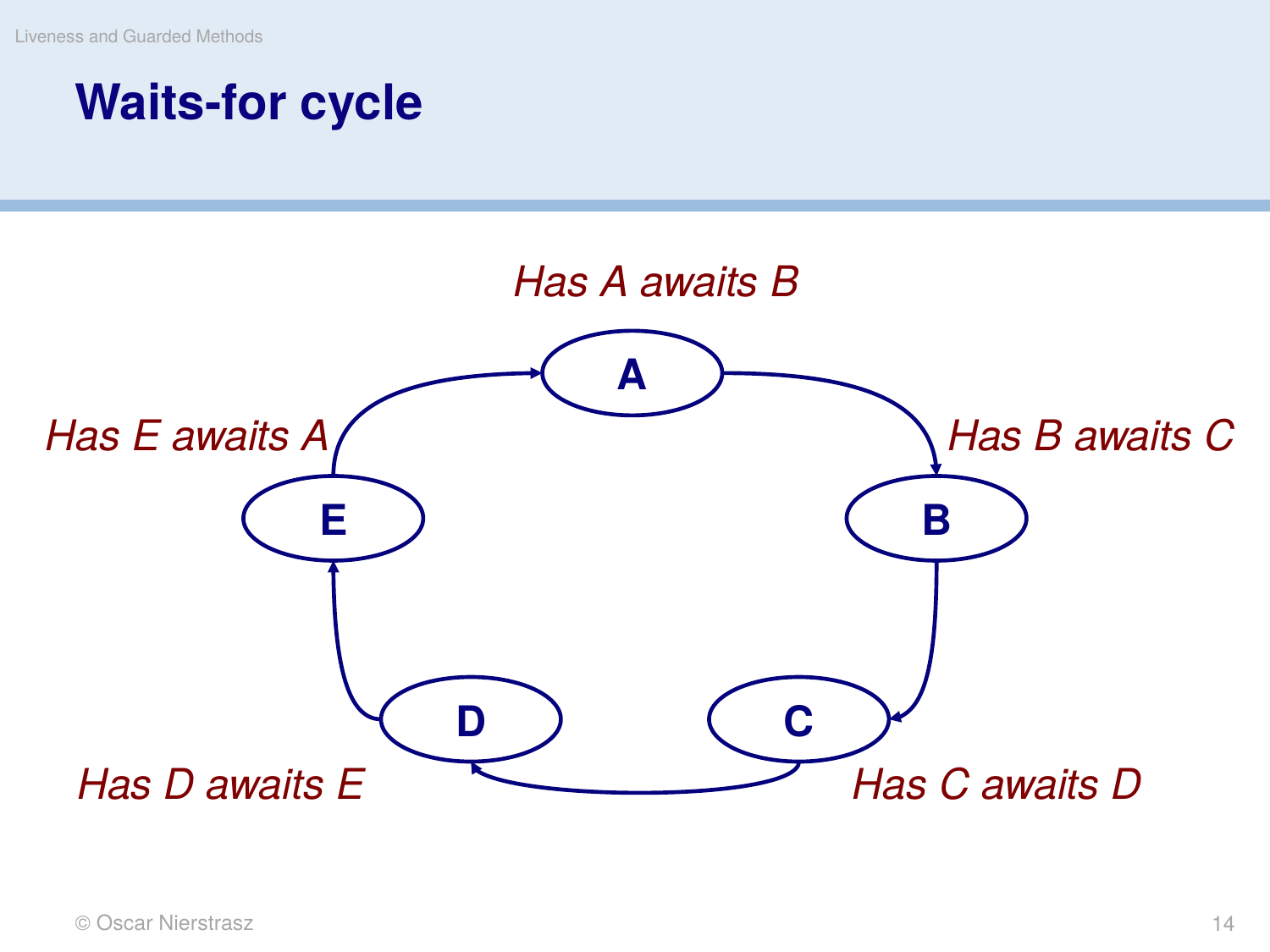

Liveness and Guarded Methods
# Waits-for cycle
Has A awaits B
A
Has E awaits A
Has B awaits C
E
B
D
C
Has D awaits E
Has C awaits D
© Oscar Nierstrasz
14